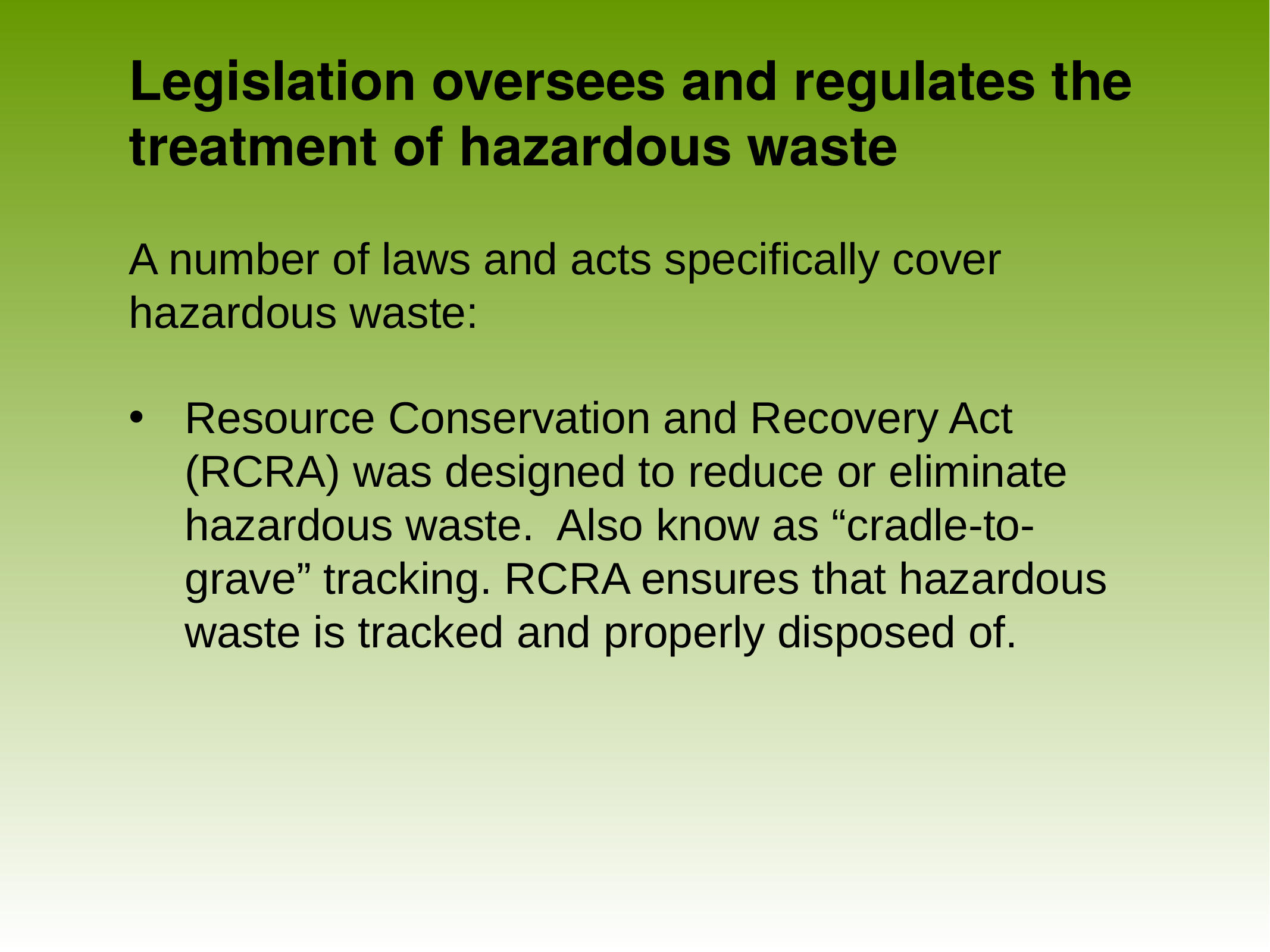

# Legislation oversees and regulates the treatment of hazardous waste
A number of laws and acts specifically cover hazardous waste:
Resource Conservation and Recovery Act (RCRA) was designed to reduce or eliminate hazardous waste.  Also know as “cradle-to-grave” tracking. RCRA ensures that hazardous waste is tracked and properly disposed of.